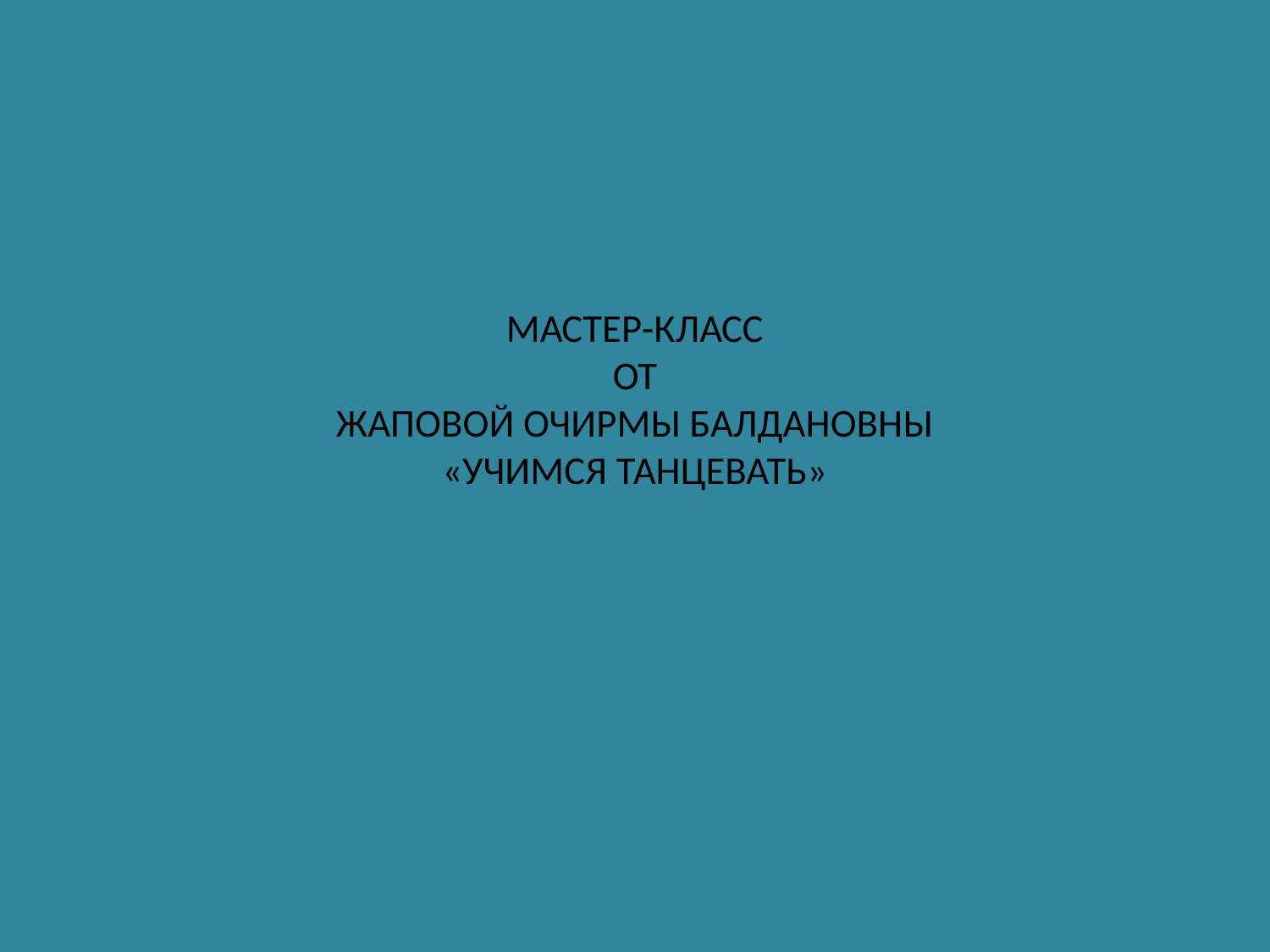

# МАСТЕР-КЛАСС ОТ ЖАПОВОЙ ОЧИРМЫ БАЛДАНОВНЫ «УЧИМСЯ ТАНЦЕВАТЬ»